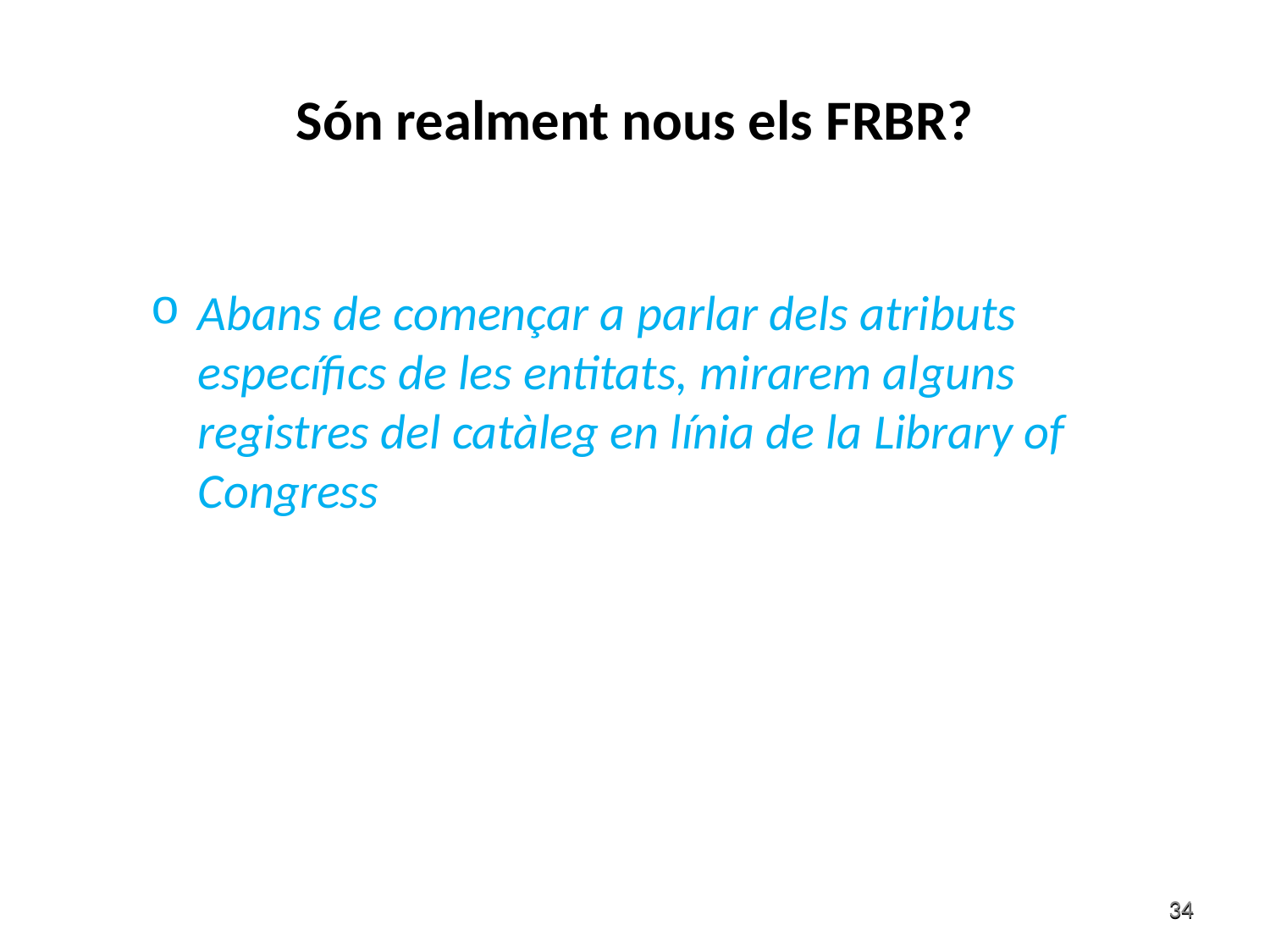

Són realment nous els FRBR?
Abans de començar a parlar dels atributs específics de les entitats, mirarem alguns registres del catàleg en línia de la Library of Congress
34
34